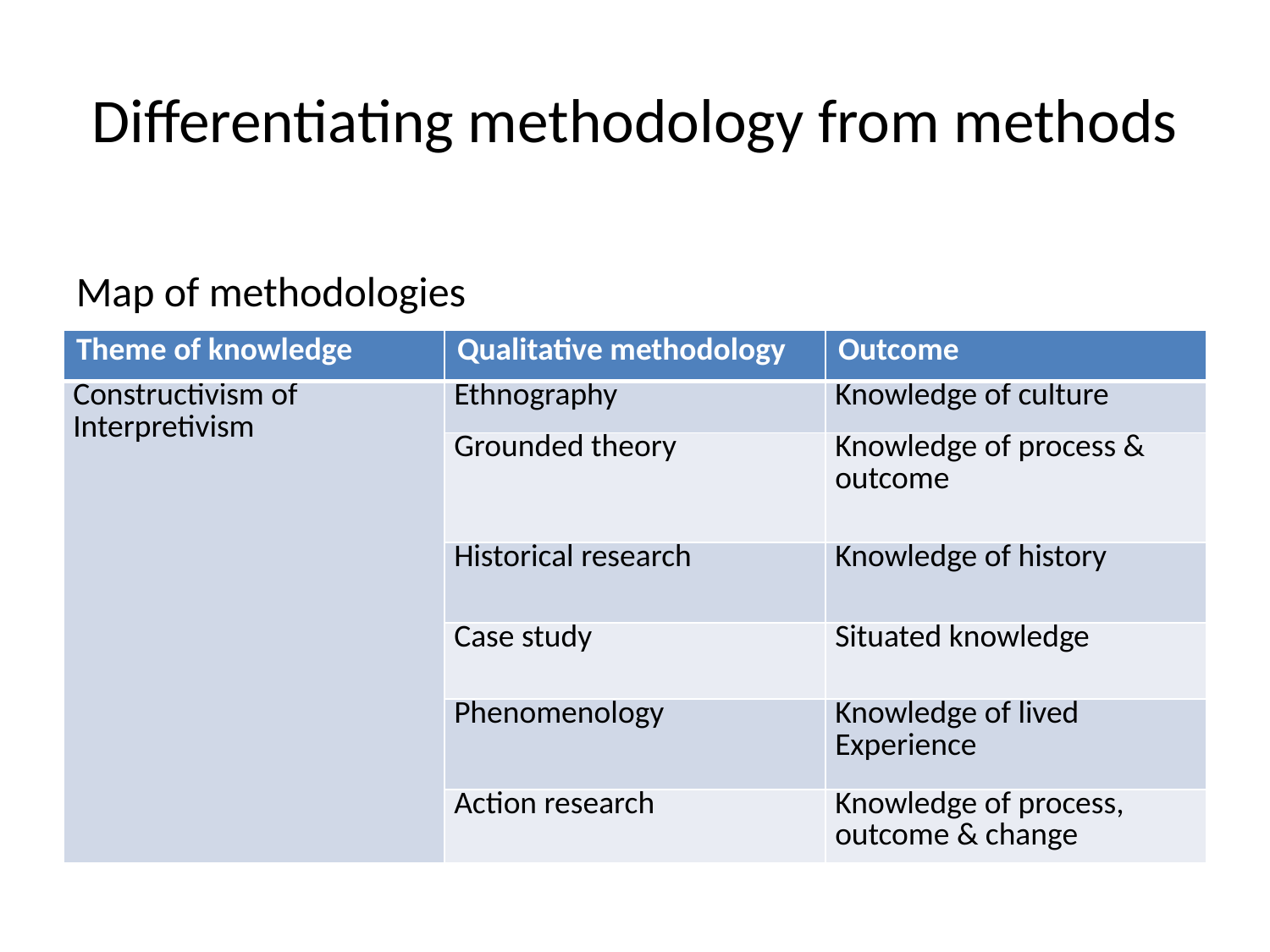

# Differentiating methodology from methods
Map of methodologies
| Theme of knowledge | Qualitative methodology | Outcome |
| --- | --- | --- |
| Constructivism of Interpretivism | Ethnography | Knowledge of culture |
|  | Grounded theory | Knowledge of process & outcome |
|  | Historical research | Knowledge of history |
|  | Case study | Situated knowledge |
|  | Phenomenology | Knowledge of lived Experience |
|  | Action research | Knowledge of process, outcome & change |